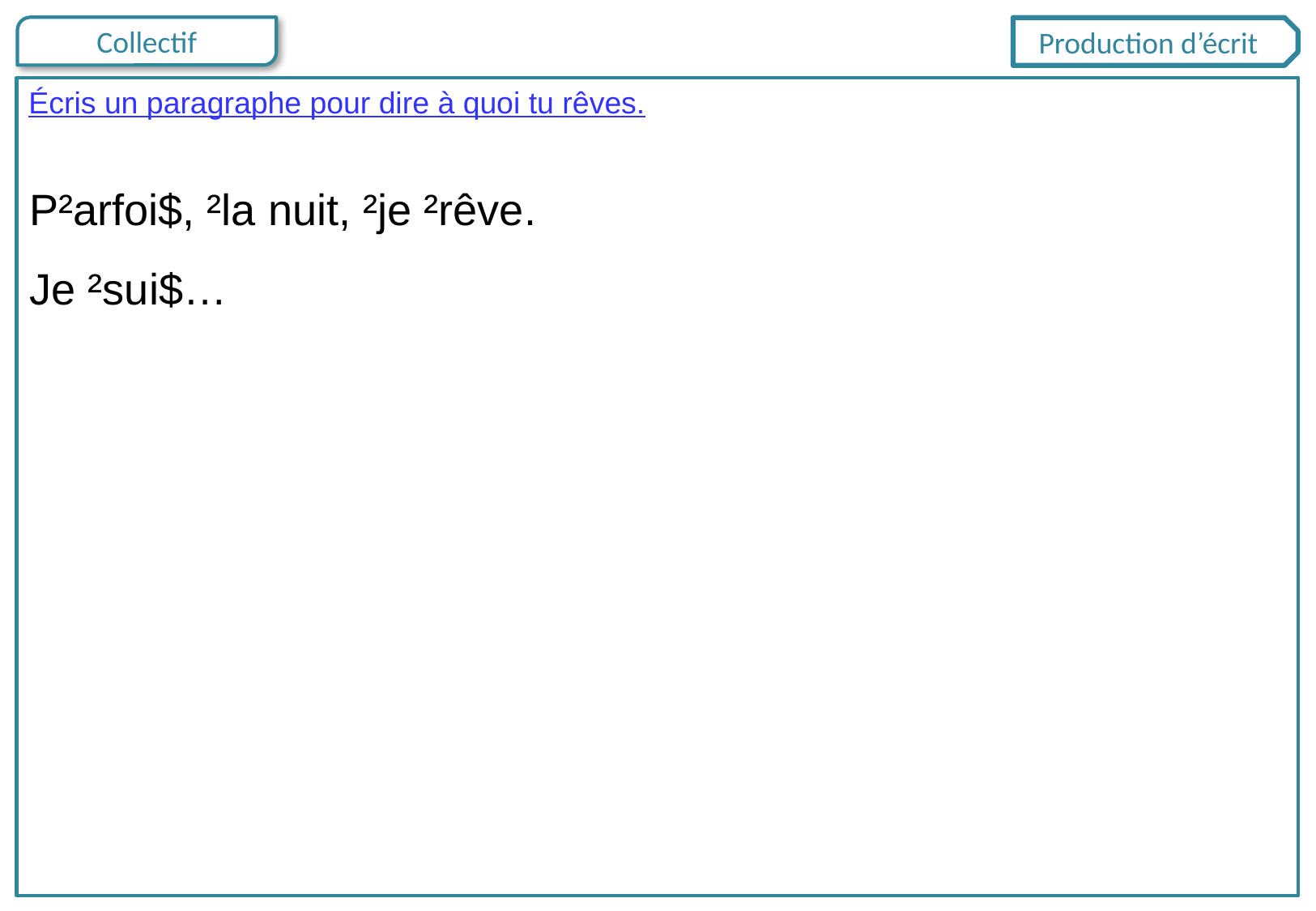

Production d’écrit
Écris un paragraphe pour dire à quoi tu rêves.
P²arfoi$, ²la nuit, ²je ²rêve.
Je ²sui$…